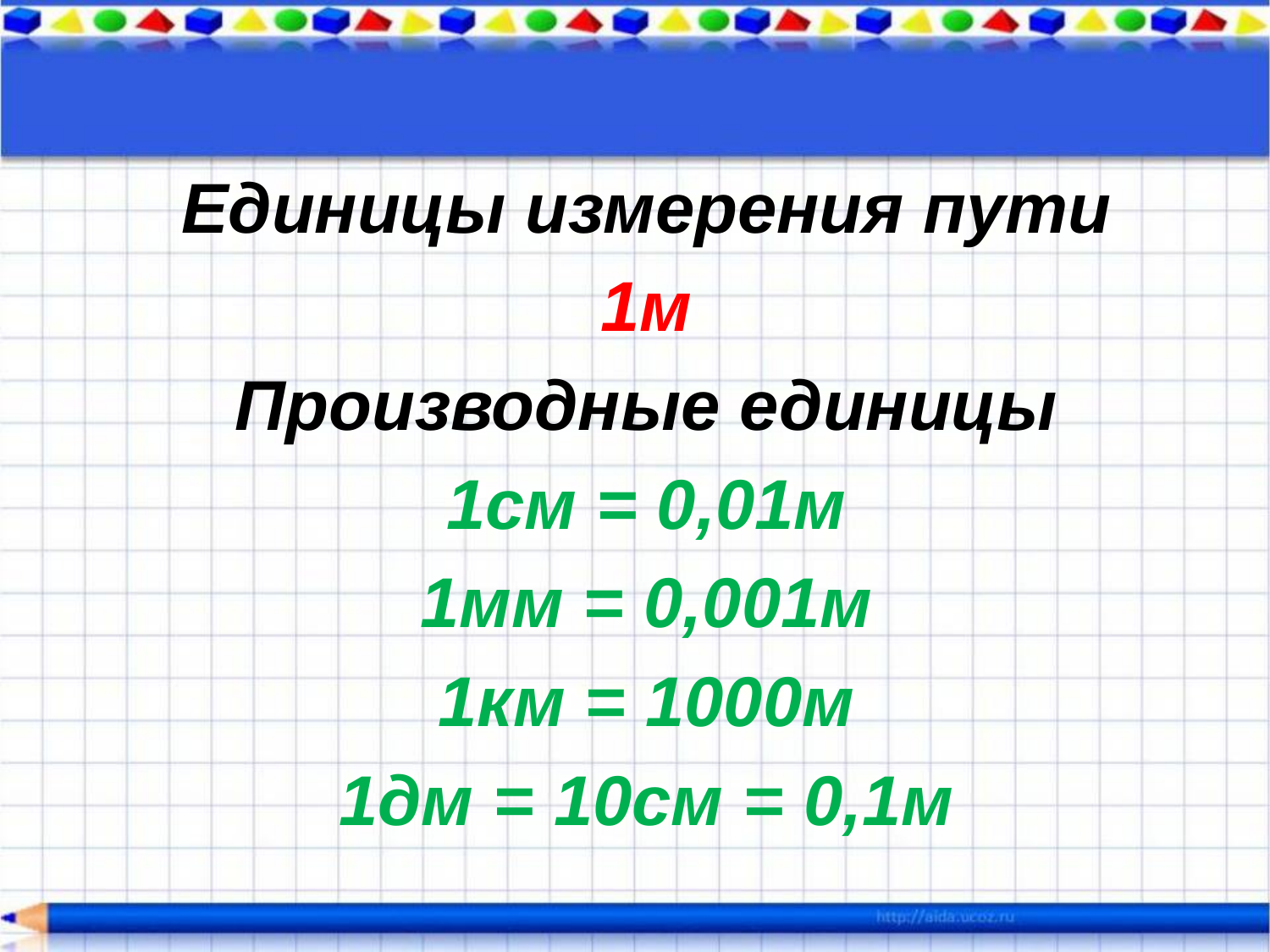

Единицы измерения пути
1м
Производные единицы
1см = 0,01м
1мм = 0,001м
1км = 1000м
1дм = 10см = 0,1м